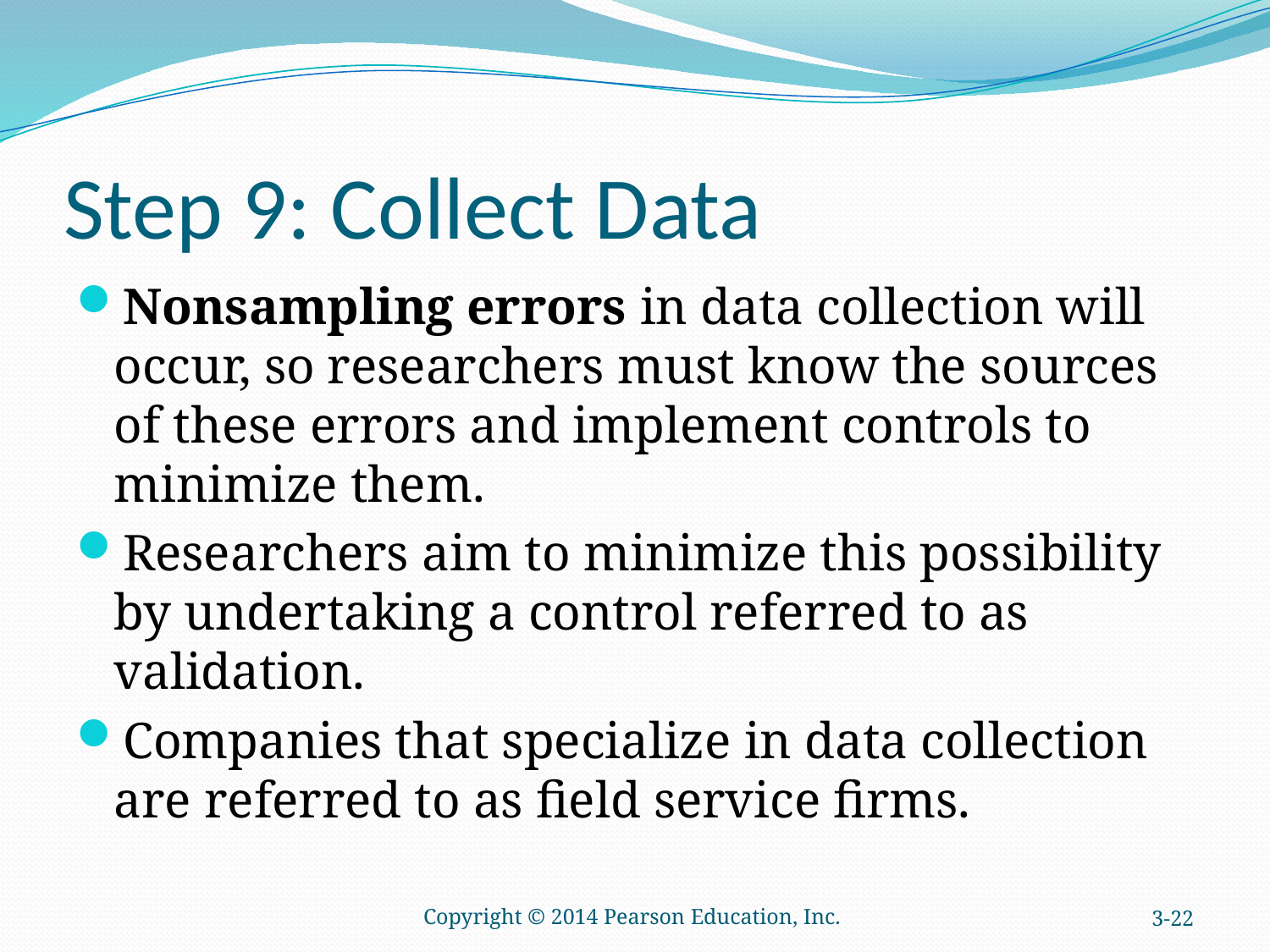

# Step 9: Collect Data
Nonsampling errors in data collection will occur, so researchers must know the sources of these errors and implement controls to minimize them.
Researchers aim to minimize this possibility by undertaking a control referred to as validation.
Companies that specialize in data collection are referred to as field service firms.